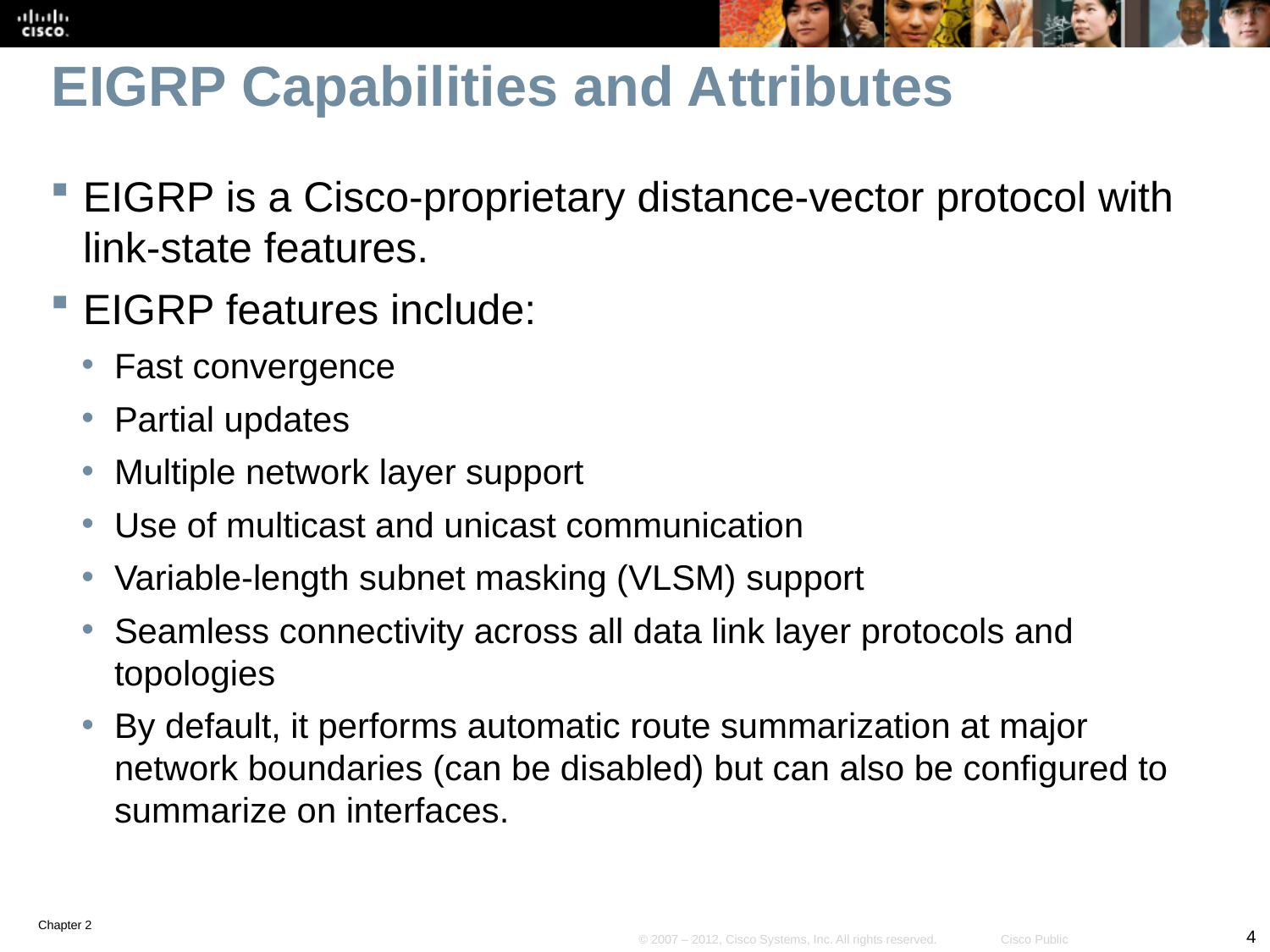

# EIGRP Capabilities and Attributes
EIGRP is a Cisco-proprietary distance-vector protocol with link-state features.
EIGRP features include:
Fast convergence
Partial updates
Multiple network layer support
Use of multicast and unicast communication
Variable-length subnet masking (VLSM) support
Seamless connectivity across all data link layer protocols and topologies
By default, it performs automatic route summarization at major network boundaries (can be disabled) but can also be configured to summarize on interfaces.